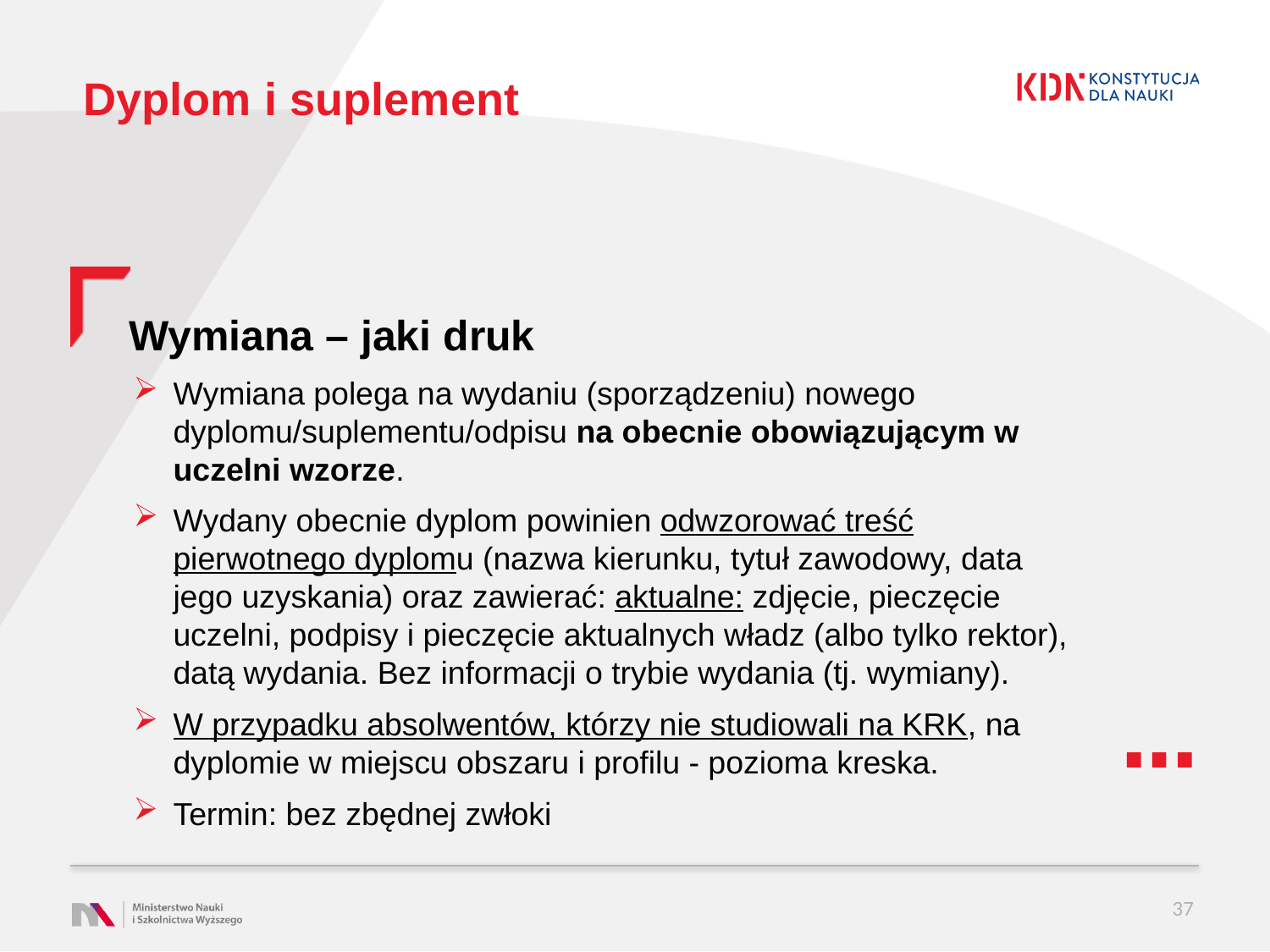

# Dyplom i suplement
Wymiana – jaki druk
Wymiana polega na wydaniu (sporządzeniu) nowego dyplomu/suplementu/odpisu na obecnie obowiązującym w uczelni wzorze.
Wydany obecnie dyplom powinien odwzorować treść pierwotnego dyplomu (nazwa kierunku, tytuł zawodowy, data jego uzyskania) oraz zawierać: aktualne: zdjęcie, pieczęcie uczelni, podpisy i pieczęcie aktualnych władz (albo tylko rektor), datą wydania. Bez informacji o trybie wydania (tj. wymiany).
W przypadku absolwentów, którzy nie studiowali na KRK, na dyplomie w miejscu obszaru i profilu - pozioma kreska.
Termin: bez zbędnej zwłoki

37